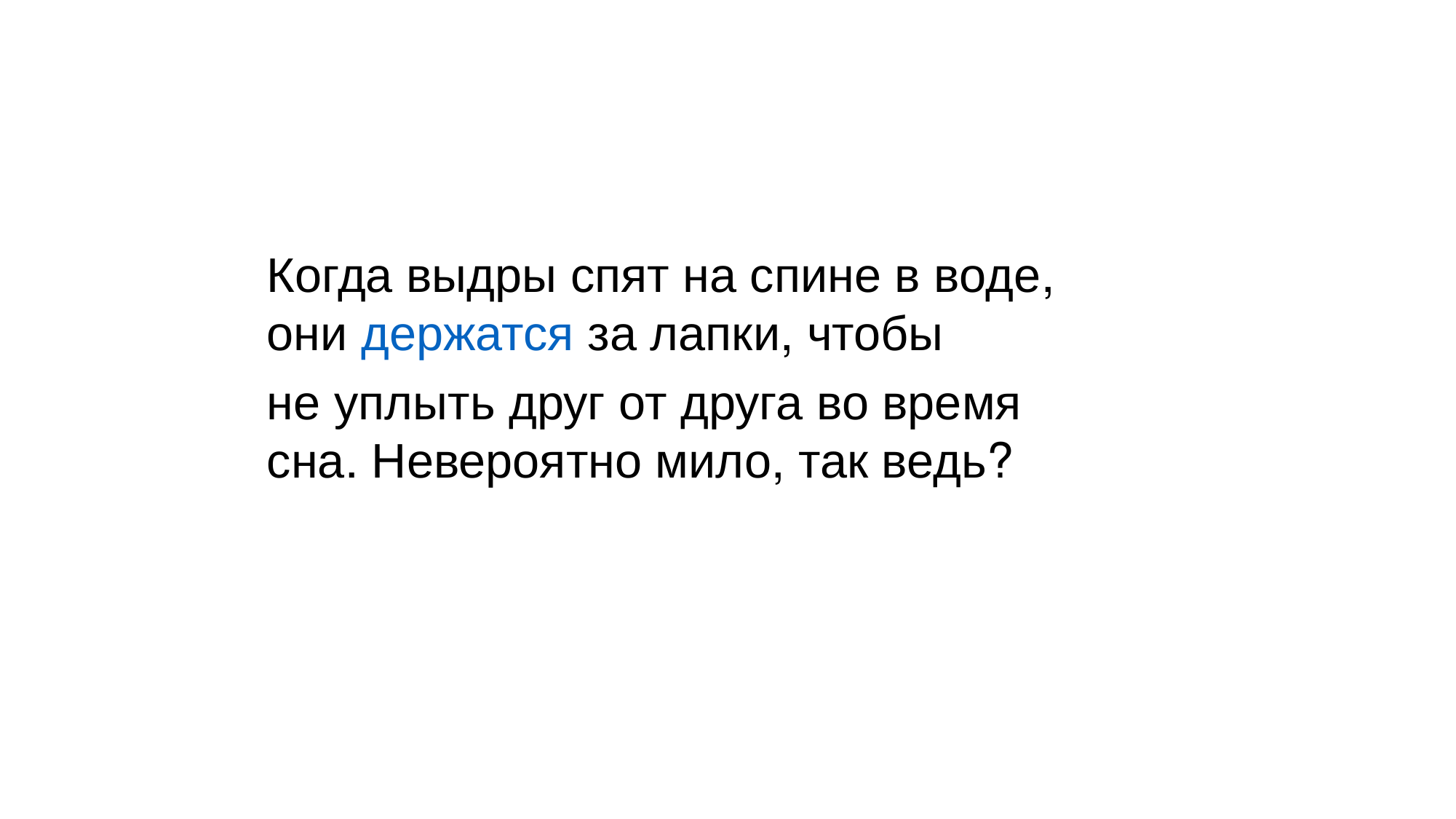

Когда выдры спят на спине в воде, они держатся за лапки, чтобы не уплыть друг от друга во время сна. Невероятно мило, так ведь?